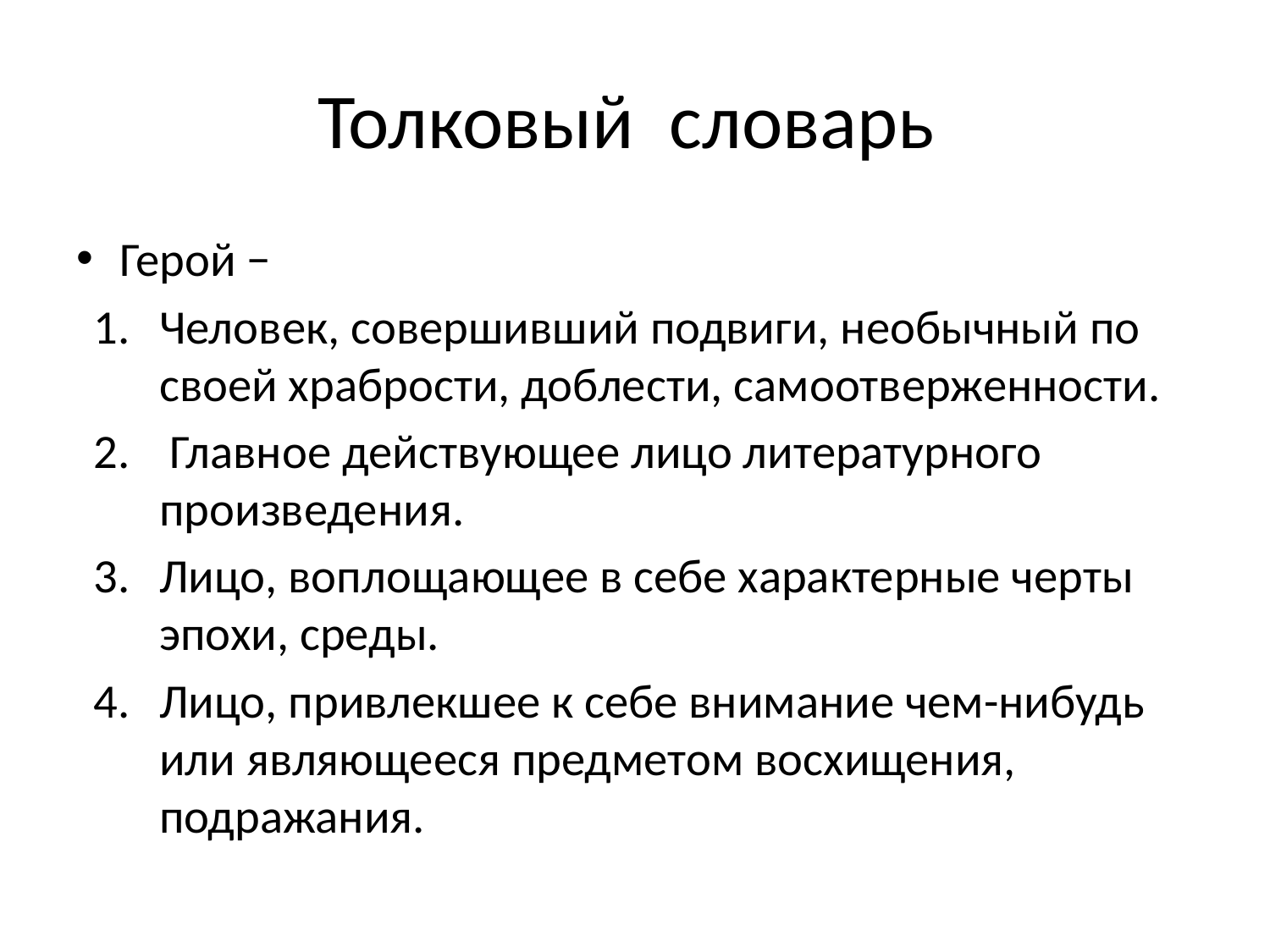

# Толковый  словарь
Герой −
Человек, совершивший подвиги, необычный по своей храбрости, доблести, самоотверженности.
 Главное действующее лицо литературного произведения.
Лицо, воплощающее в себе характерные черты эпохи, среды.
Лицо, привлекшее к себе внимание чем-нибудь или являющееся предметом восхищения, подражания.